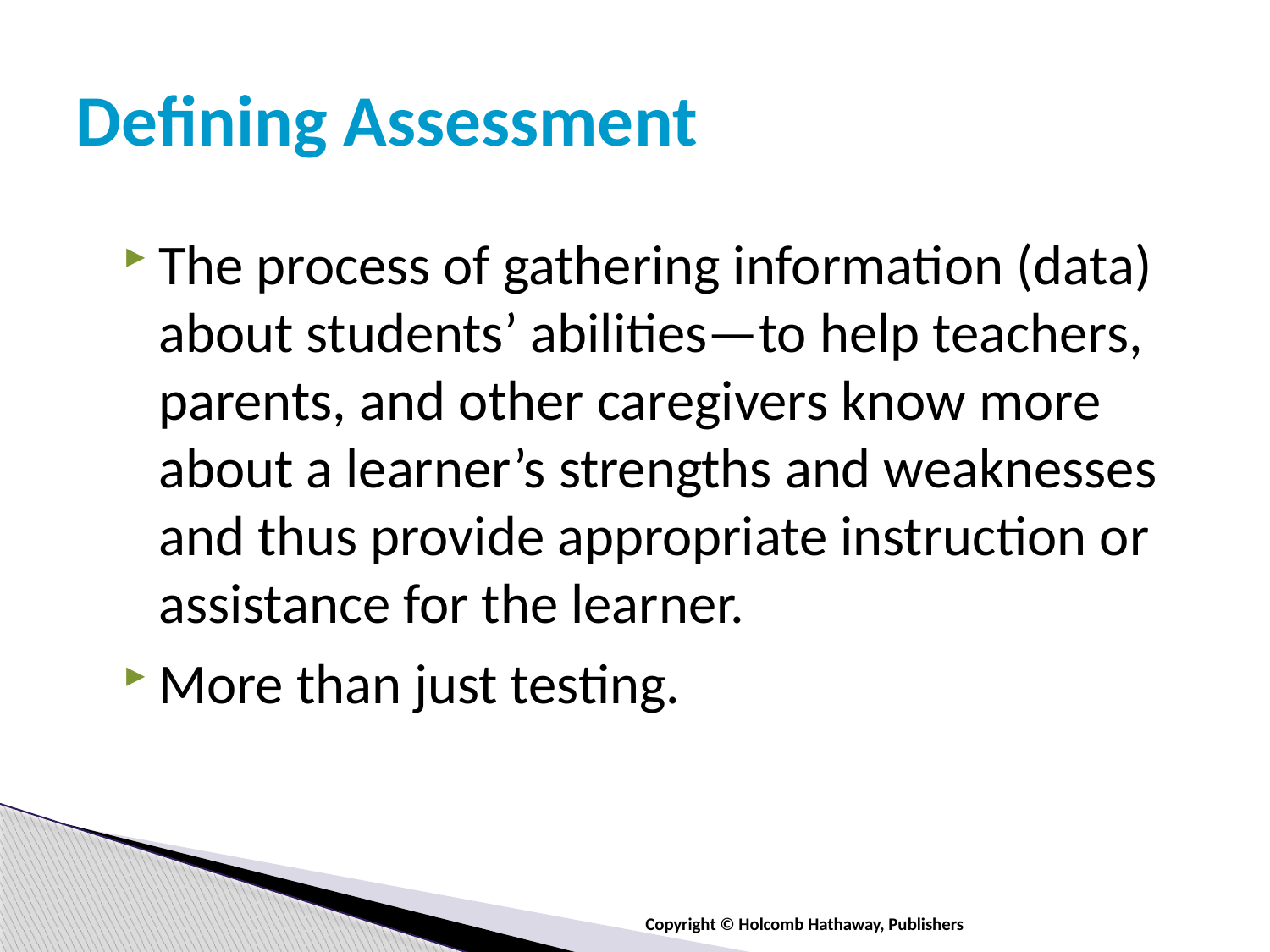

# Defining Assessment
The process of gathering information (data) about students’ abilities—to help teachers, parents, and other caregivers know more about a learner’s strengths and weaknesses and thus provide appropriate instruction or assistance for the learner.
More than just testing.

Copyright © Holcomb Hathaway, Publishers